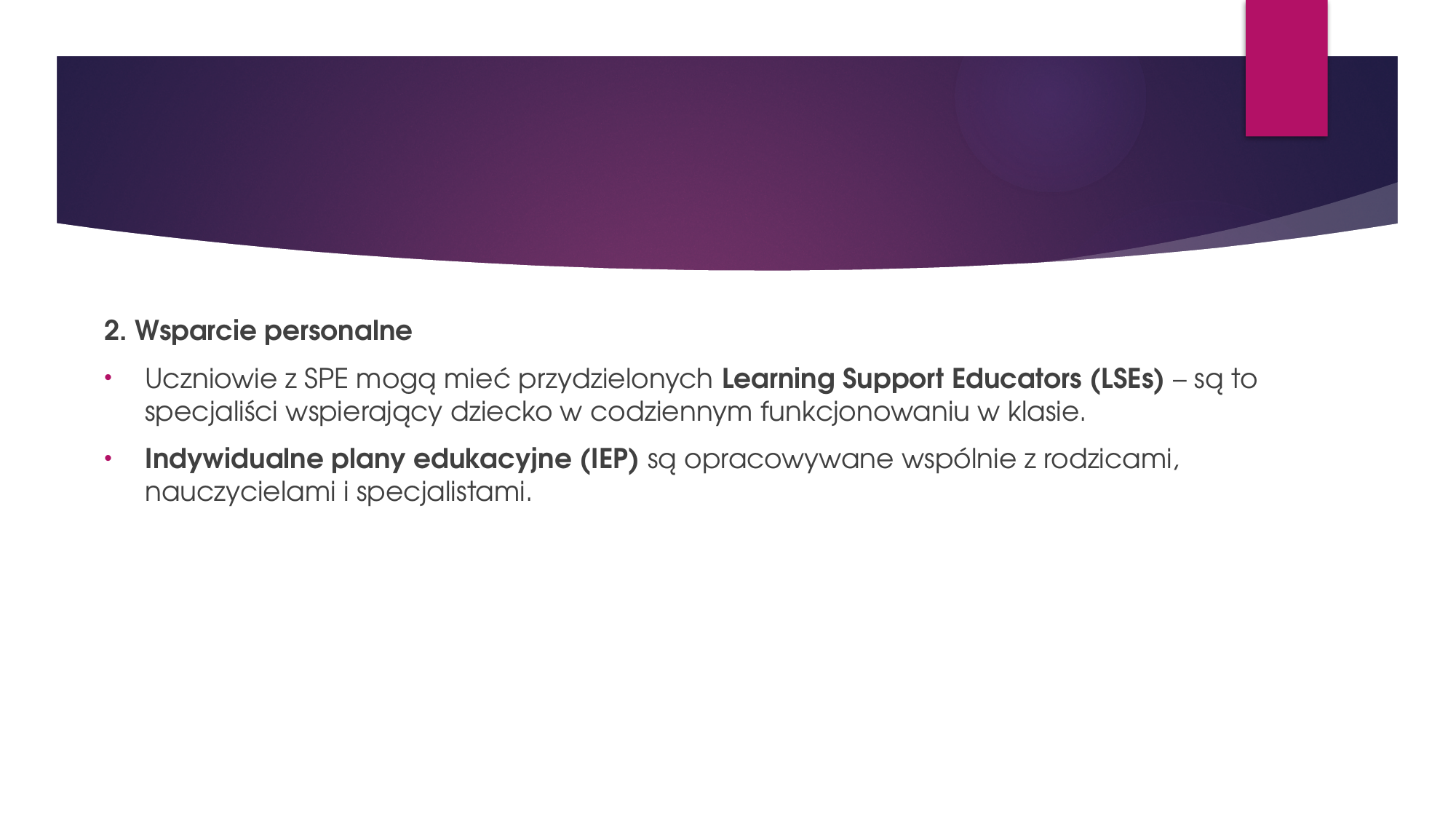

2. Wsparcie personalne
Uczniowie z SPE mogą mieć przydzielonych Learning Support Educators (LSEs) – są to specjaliści wspierający dziecko w codziennym funkcjonowaniu w klasie.
Indywidualne plany edukacyjne (IEP) są opracowywane wspólnie z rodzicami, nauczycielami i specjalistami.